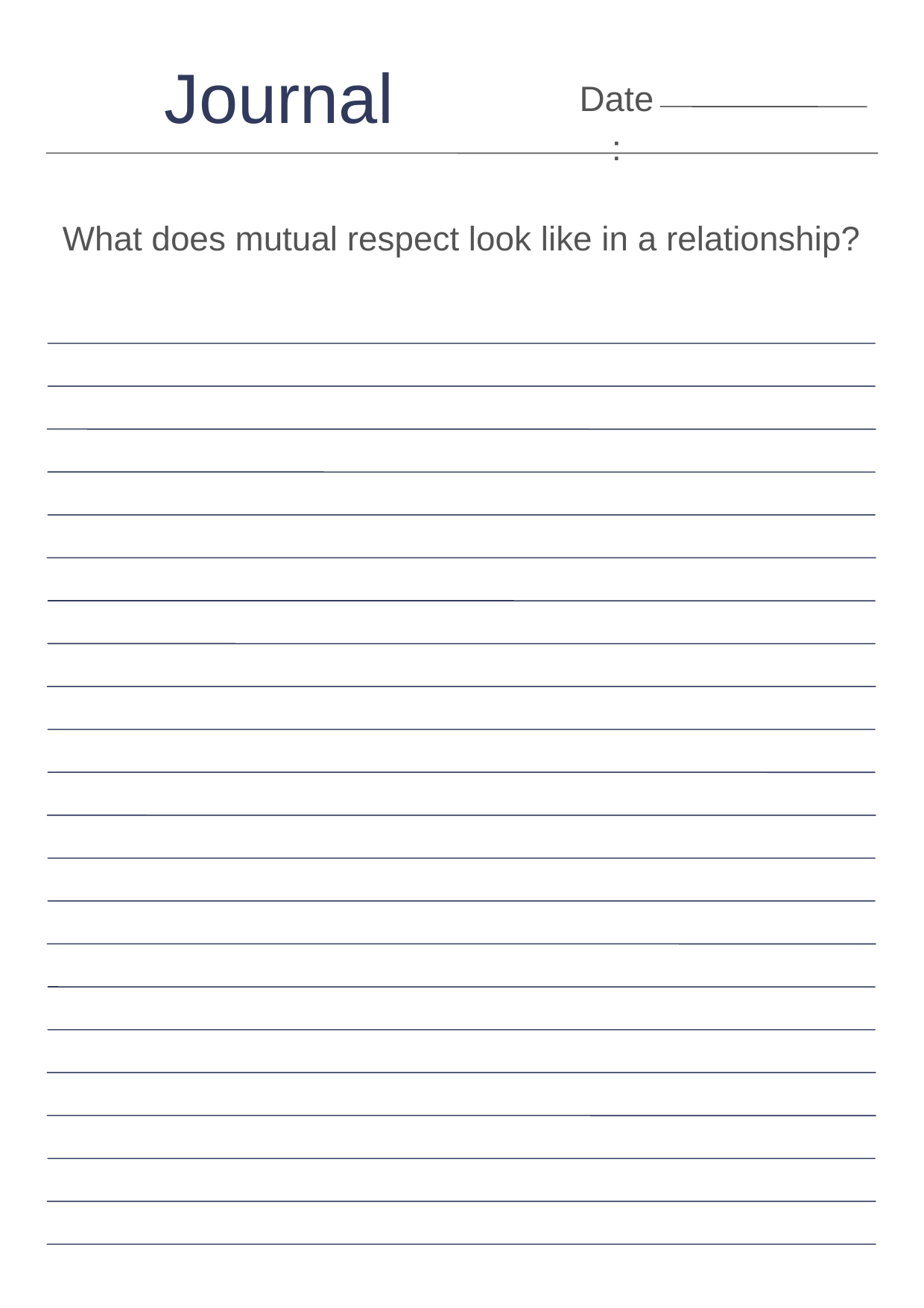

Journal
Date:

What does mutual respect look like in a relationship?